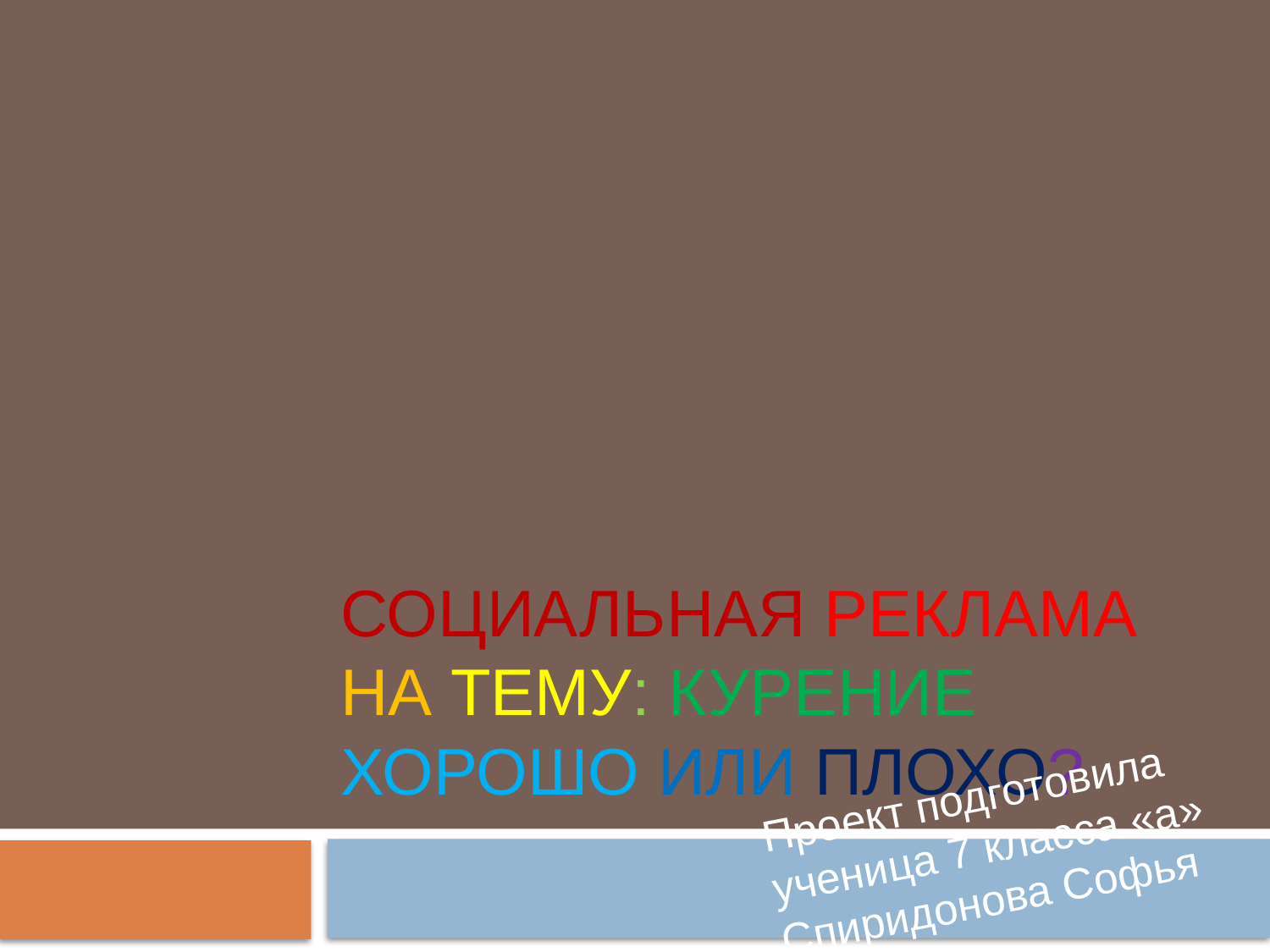

# Социальная реклама на тему: курение хорошо или плохо?
Проект подготовила ученица 7 класса «а» Спиридонова Софья